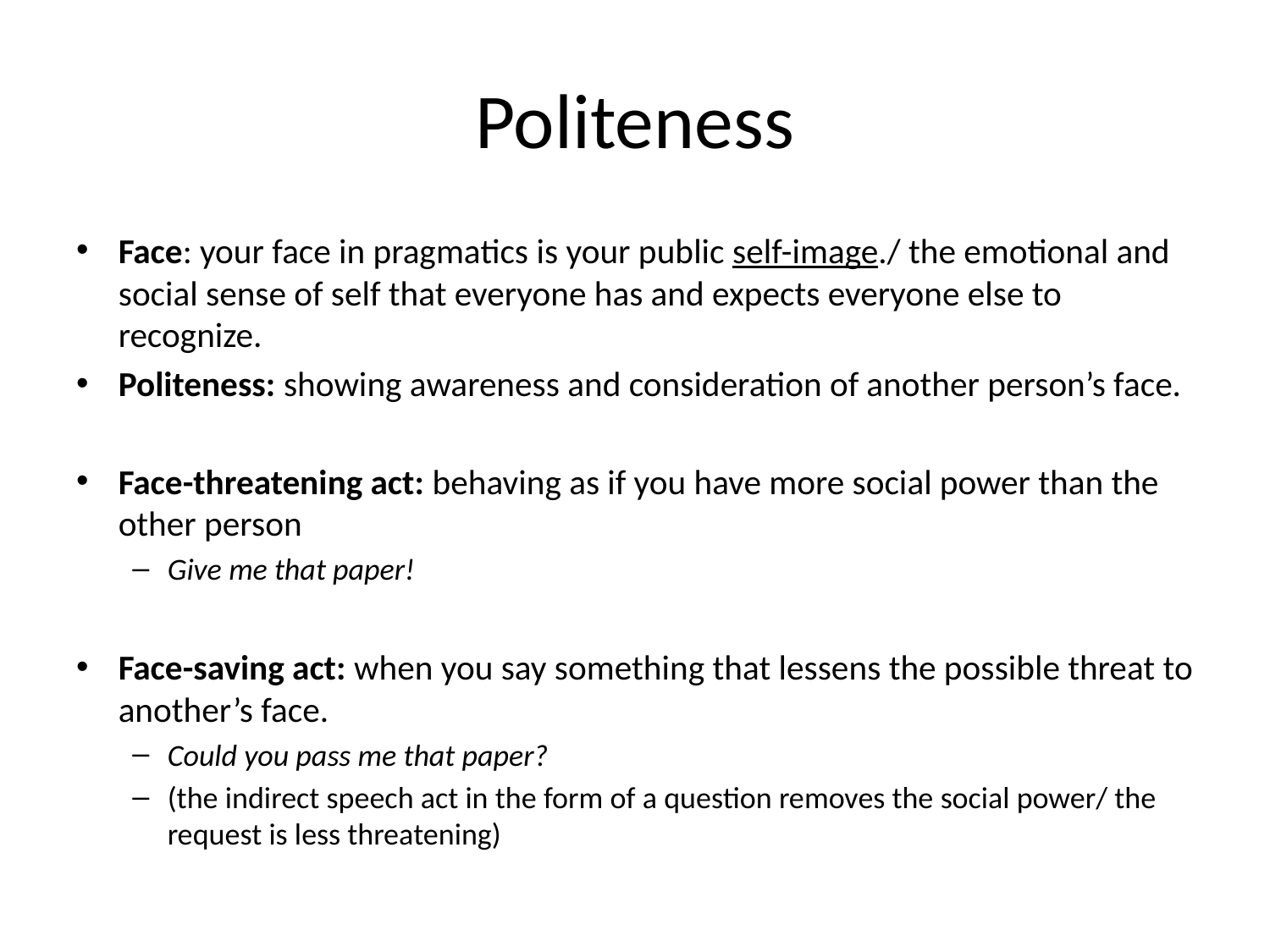

# Politeness
Face: your face in pragmatics is your public self-image./ the emotional and social sense of self that everyone has and expects everyone else to recognize.
Politeness: showing awareness and consideration of another person’s face.

Face-threatening act: behaving as if you have more social power than the other person
Give me that paper!

Face-saving act: when you say something that lessens the possible threat to another’s face.
Could you pass me that paper?
(the indirect speech act in the form of a question removes the social power/ the request is less threatening)